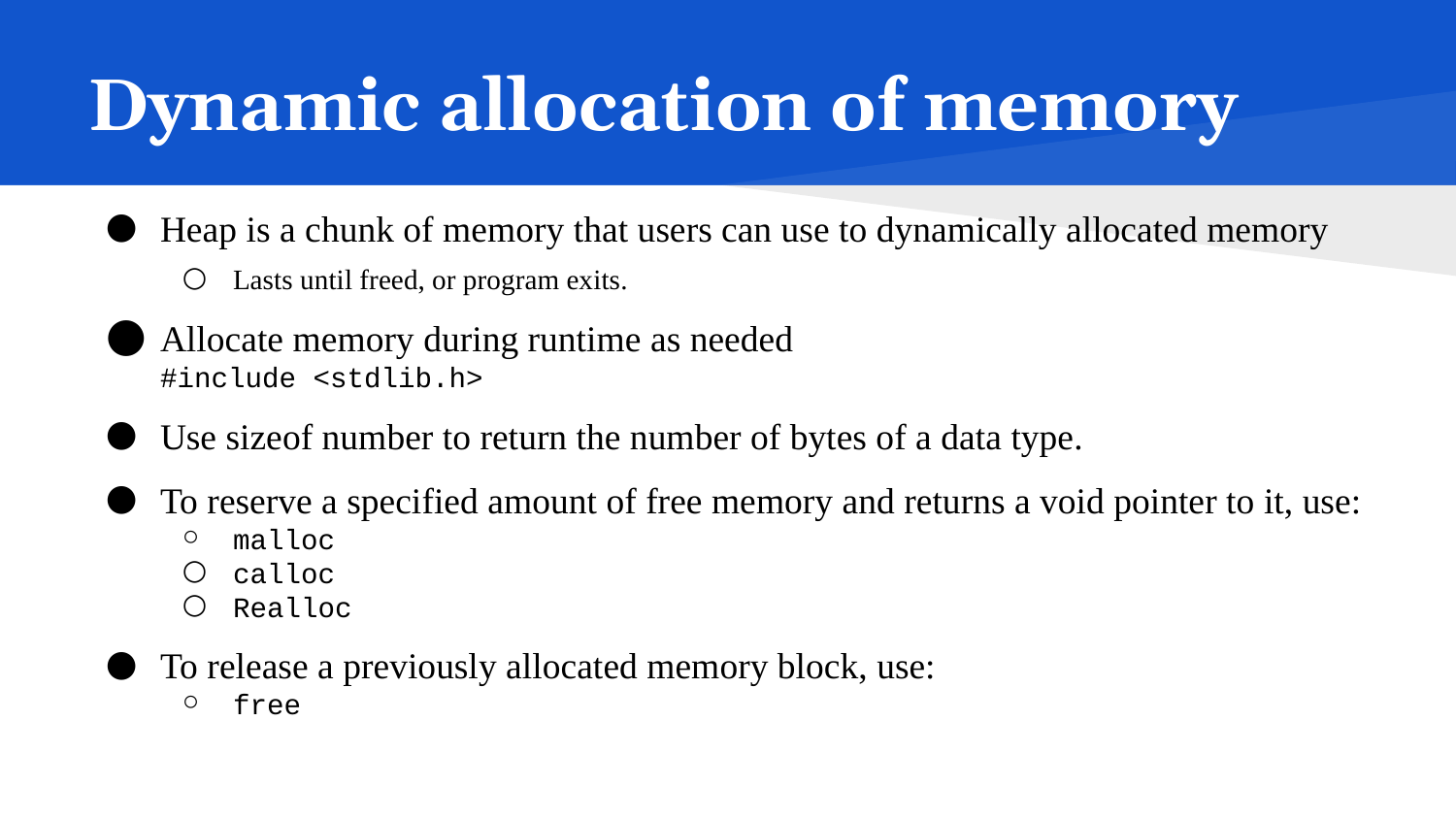

# Dynamic allocation of memory
Heap is a chunk of memory that users can use to dynamically allocated memory
Lasts until freed, or program exits.
Allocate memory during runtime as needed
#include <stdlib.h>
Use sizeof number to return the number of bytes of a data type.
To reserve a specified amount of free memory and returns a void pointer to it, use:
malloc
calloc
Realloc
To release a previously allocated memory block, use:
free